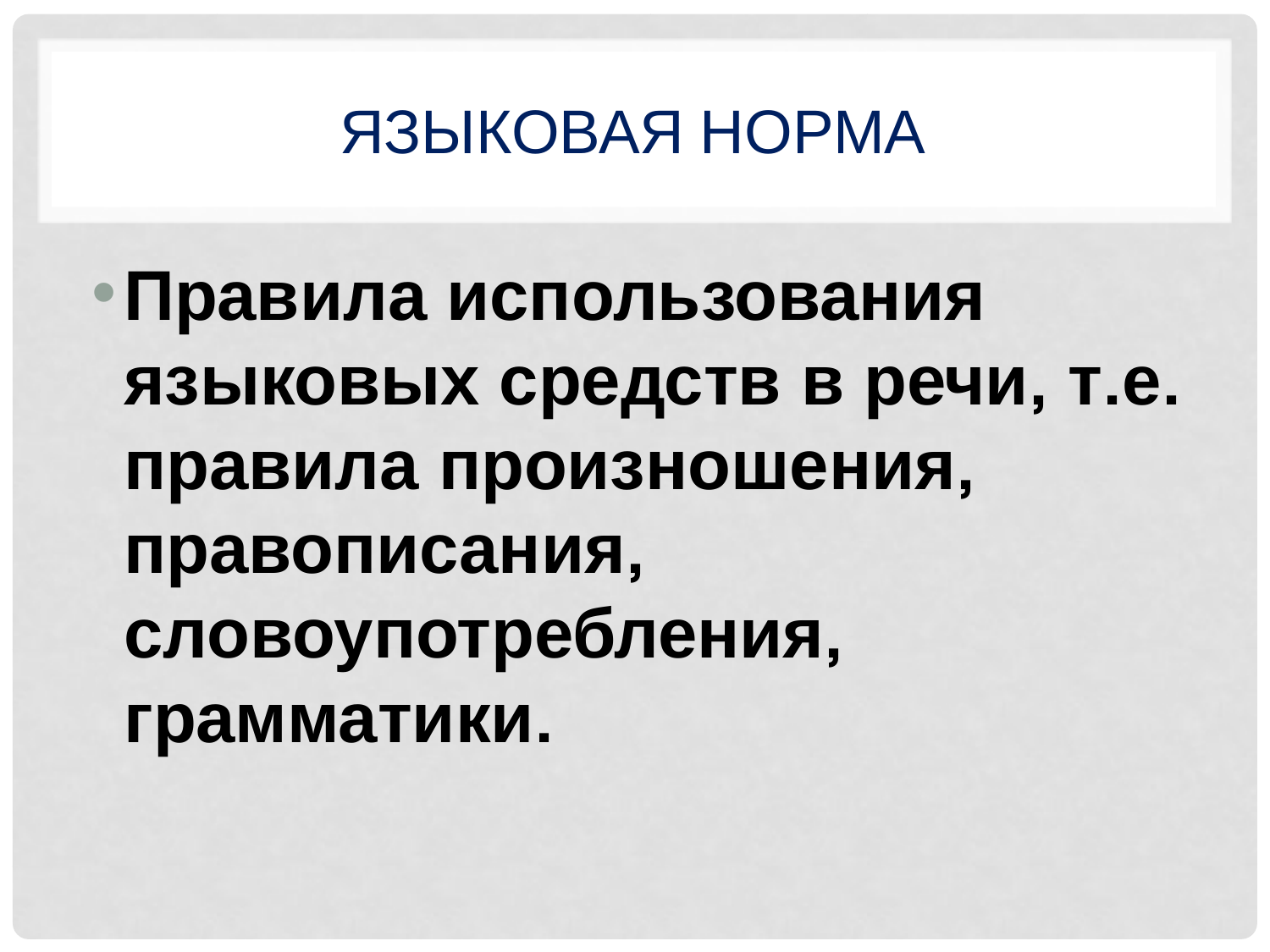

# Языковая Норма
Правила использования языковых средств в речи, т.е. правила произношения, правописания, словоупотребления, грамматики.